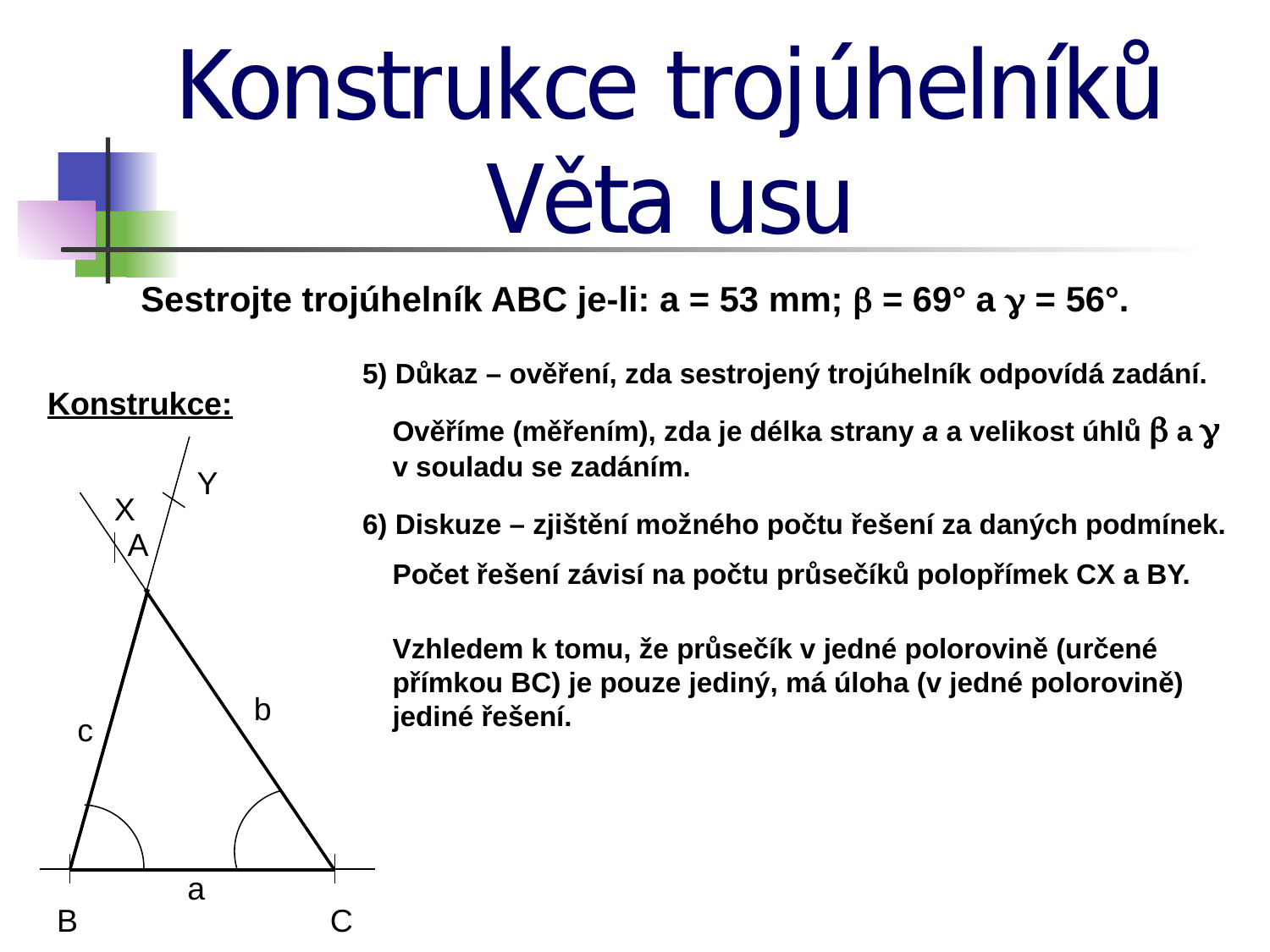

Konstrukce trojúhelníků
Věta usu
Sestrojte trojúhelník ABC je-li: a = 53 mm; β = 69° a γ = 56°.
5) Důkaz – ověření, zda sestrojený trojúhelník odpovídá zadání.
Konstrukce:
Ověříme (měřením), zda je délka strany a a velikost úhlů β a γ
v souladu se zadáním.
Y
X
6) Diskuze – zjištění možného počtu řešení za daných podmínek.
A
Počet řešení závisí na počtu průsečíků polopřímek CX a BY.
Vzhledem k tomu, že průsečík v jedné polorovině (určené přímkou BC) je pouze jediný, má úloha (v jedné polorovině) jediné řešení.
b
c

a
B
C